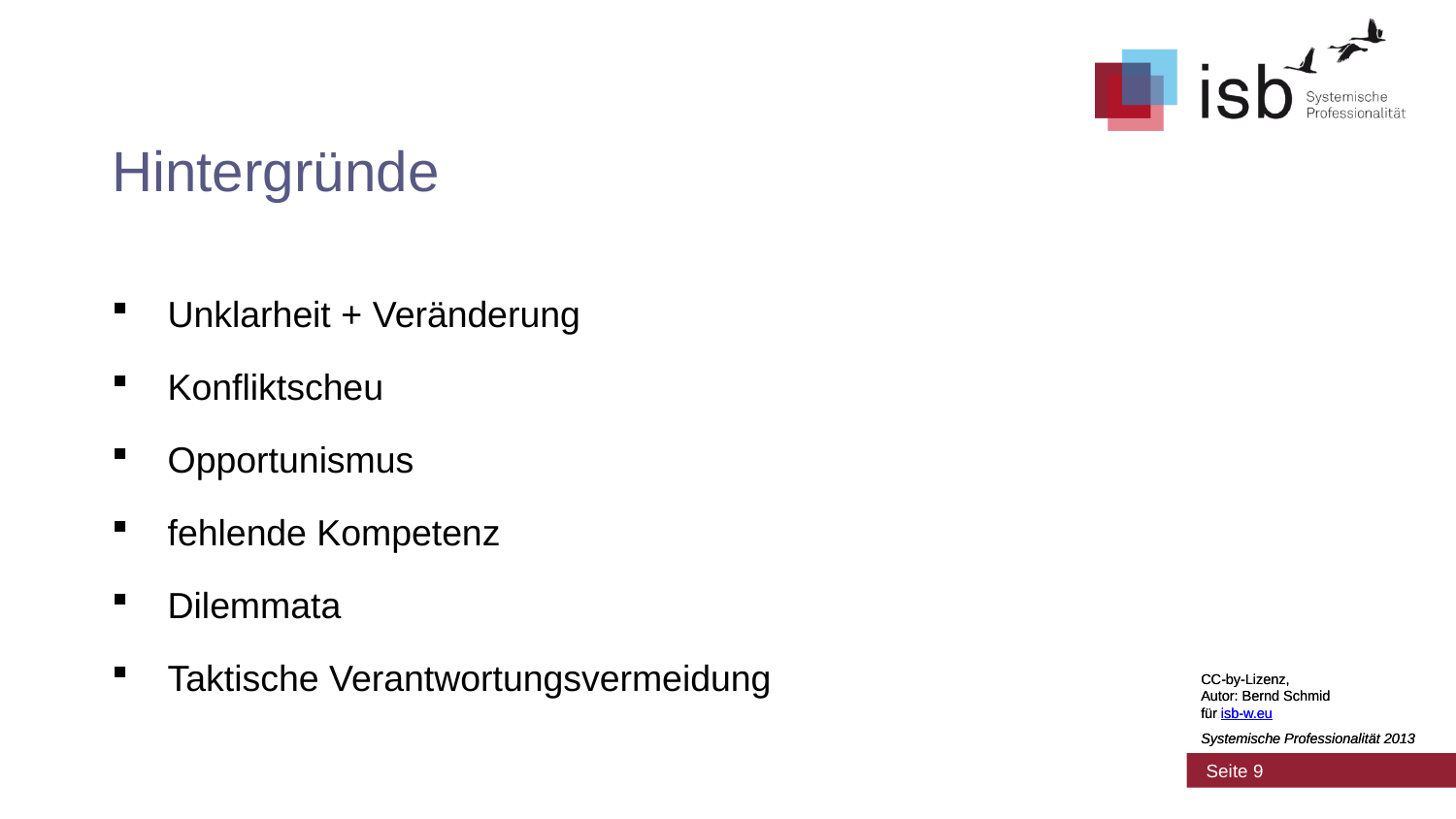

# Hintergründe
 Unklarheit + Veränderung
 Konfliktscheu
 Opportunismus
 fehlende Kompetenz
 Dilemmata
 Taktische Verantwortungsvermeidung

CC-by-Lizenz,
Autor: Bernd Schmid
für isb-w.eu
Systemische Professionalität 2013
 Seite 9